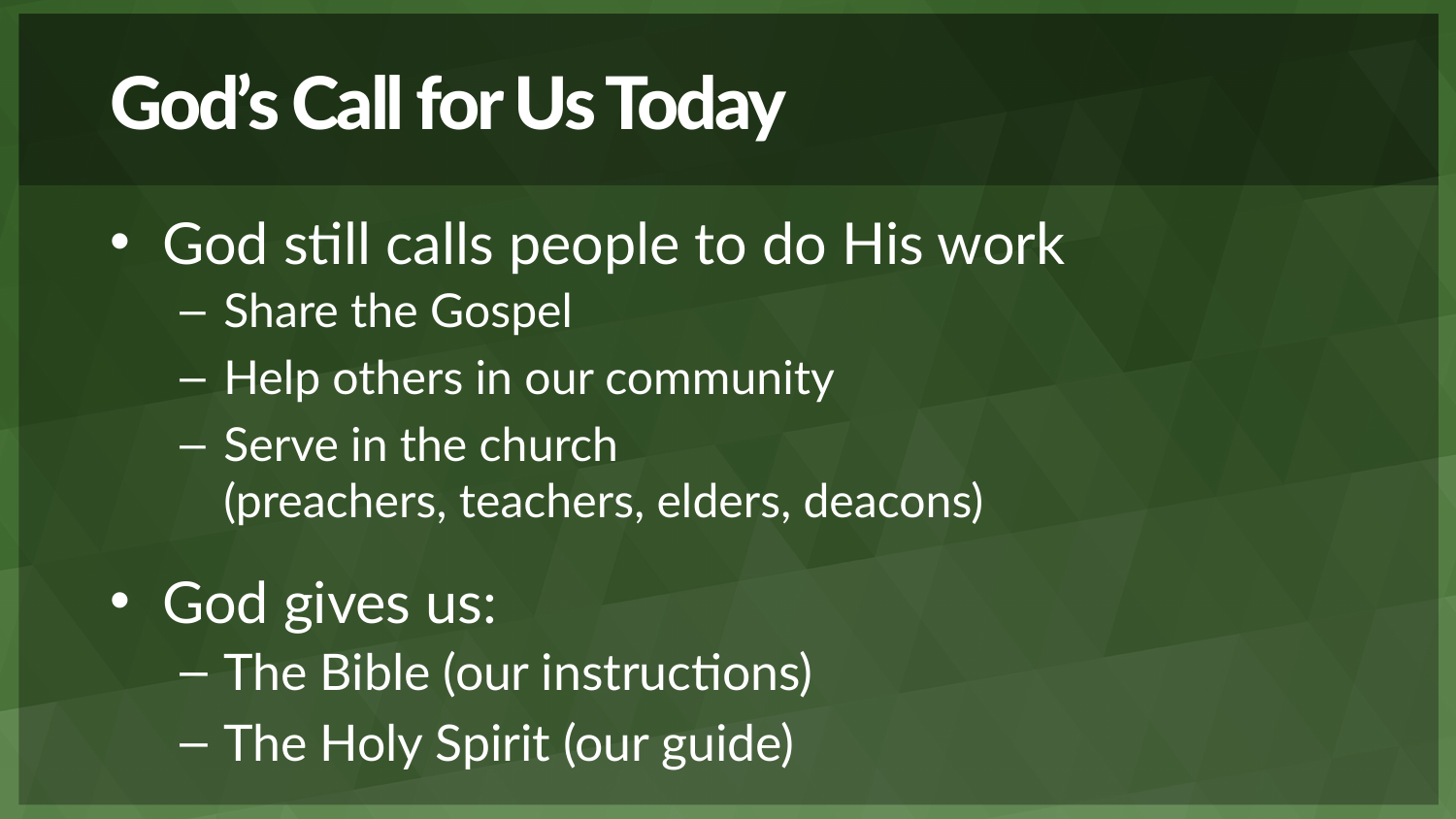

# God’s Call for Us Today
God still calls people to do His work
Share the Gospel
Help others in our community
Serve in the church
(preachers, teachers, elders, deacons)
God gives us:
The Bible (our instructions)
The Holy Spirit (our guide)